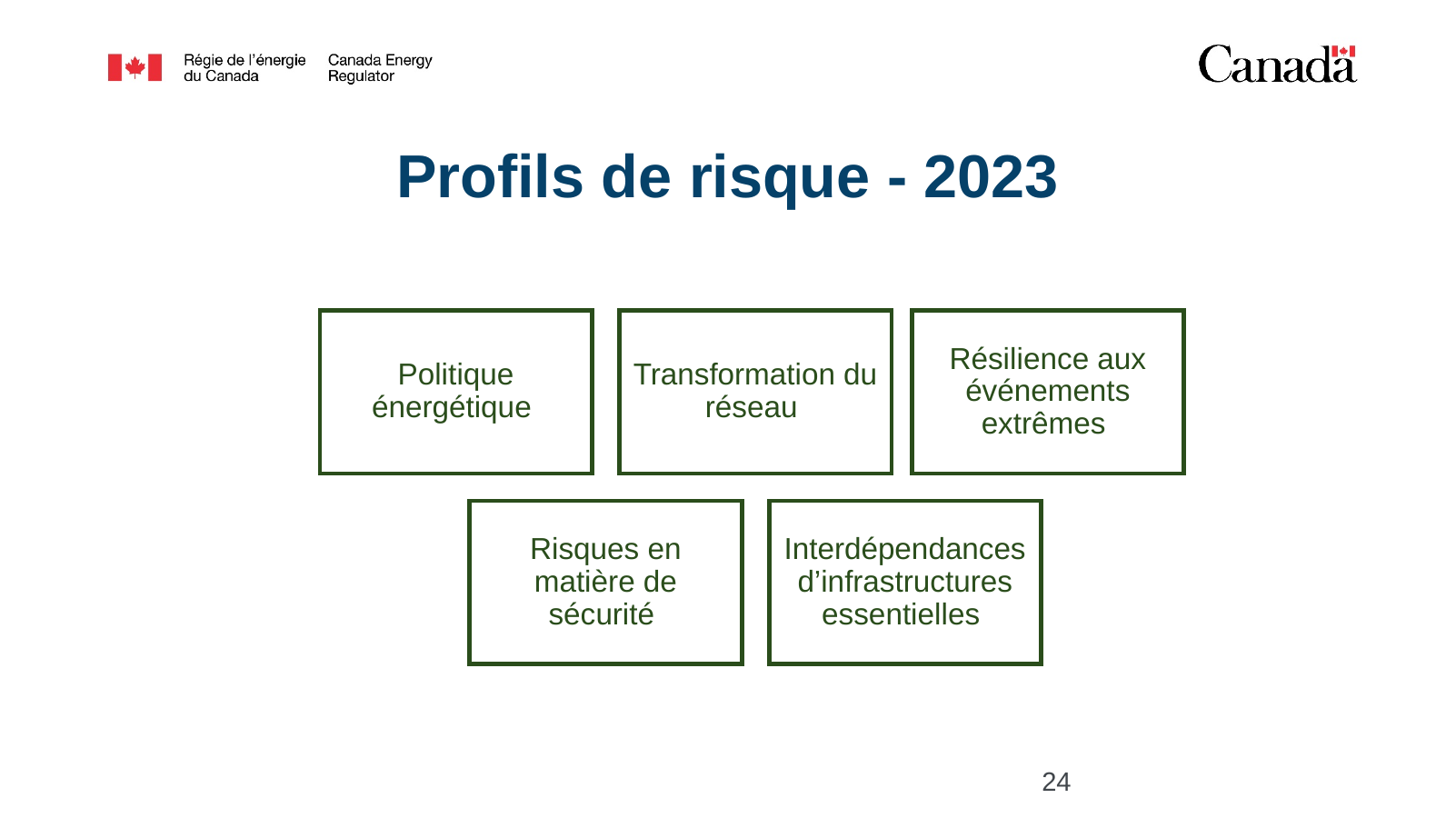

Profils de risque - 2023
Politique énergétique
Transformation du réseau
Résilience aux événements extrêmes
Risques en matière de sécurité
Interdépendances d’infrastructures essentielles

24
Présentation de la Régie de l’énergie du Canada